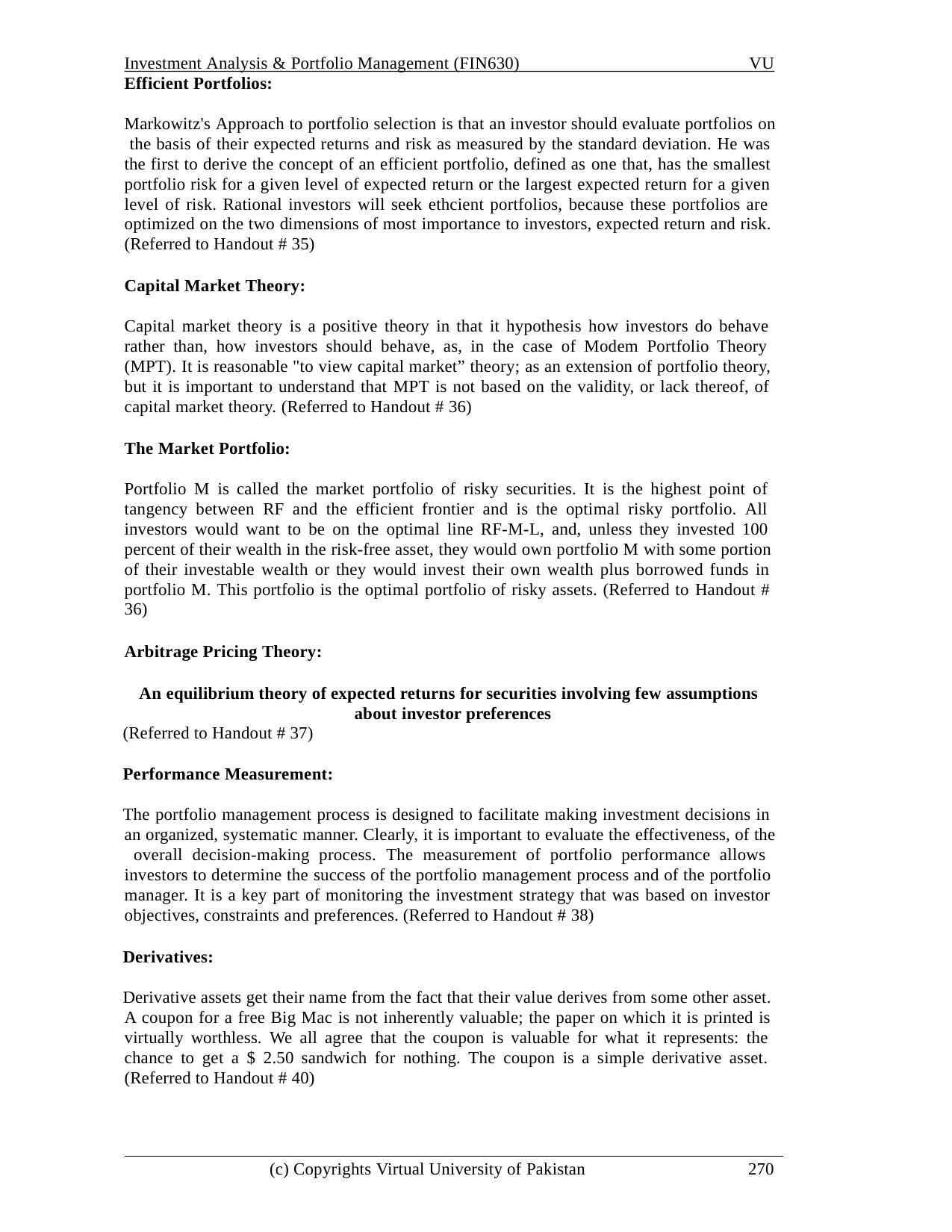

Investment Analysis & Portfolio Management (FIN630)
VU
Efficient Portfolios:

Markowitz's Approach to portfolio selection is that an investor should evaluate portfolios on  the basis of their expected returns and risk as measured by the standard deviation. He was  the first to derive the concept of an efficient portfolio, defined as one that, has the smallest  portfolio risk for a given level of expected return or the largest expected return for a given  level of risk. Rational investors will seek ethcient portfolios, because these portfolios are  optimized on the two dimensions of most importance to investors, expected return and risk.  (Referred to Handout # 35)

Capital Market Theory:

Capital market theory is a positive theory in that it hypothesis how investors do behave  rather than, how investors should behave, as, in the case of Modem Portfolio Theory  (MPT). It is reasonable "to view capital market” theory; as an extension of portfolio theory,  but it is important to understand that MPT is not based on the validity, or lack thereof, of  capital market theory. (Referred to Handout # 36)

The Market Portfolio:

Portfolio M is called the market portfolio of risky securities. It is the highest point of  tangency between RF and the efficient frontier and is the optimal risky portfolio. All  investors would want to be on the optimal line RF-M-L, and, unless they invested 100  percent of their wealth in the risk-free asset, they would own portfolio M with some portion  of their investable wealth or they would invest their own wealth plus borrowed funds in  portfolio M. This portfolio is the optimal portfolio of risky assets. (Referred to Handout #  36)

Arbitrage Pricing Theory:

An equilibrium theory of expected returns for securities involving few assumptions  about investor preferences
(Referred to Handout # 37)

Performance Measurement:

The portfolio management process is designed to facilitate making investment decisions in  an organized, systematic manner. Clearly, it is important to evaluate the effectiveness, of the  overall decision-making process. The measurement of portfolio performance allows  investors to determine the success of the portfolio management process and of the portfolio  manager. It is a key part of monitoring the investment strategy that was based on investor  objectives, constraints and preferences. (Referred to Handout # 38)

Derivatives:

Derivative assets get their name from the fact that their value derives from some other asset.  A coupon for a free Big Mac is not inherently valuable; the paper on which it is printed is  virtually worthless. We all agree that the coupon is valuable for what it represents: the  chance to get a $ 2.50 sandwich for nothing. The coupon is a simple derivative asset.  (Referred to Handout # 40)

(c) Copyrights Virtual University of Pakistan
270